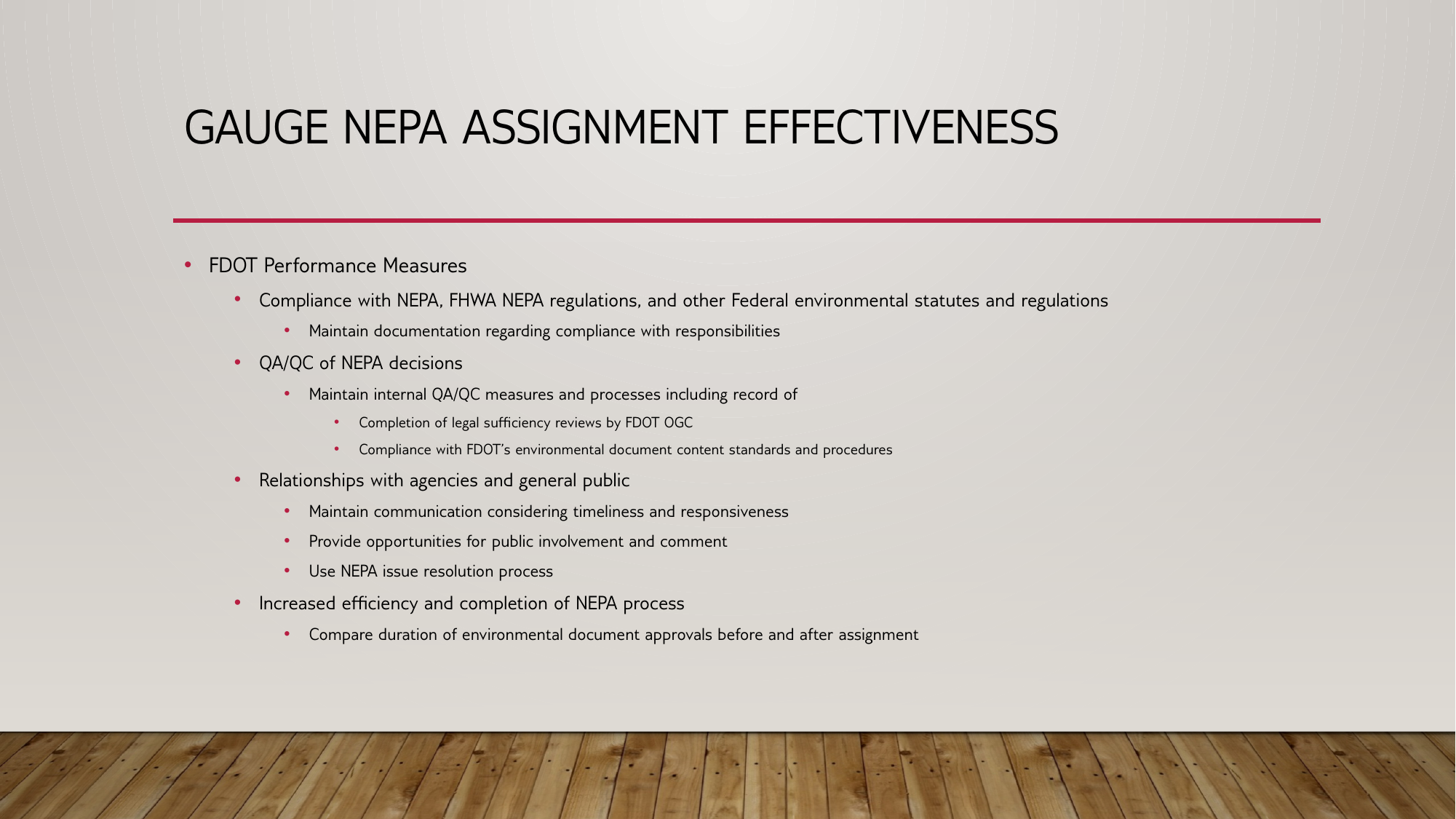

# Gauge NEPA Assignment Effectiveness
FDOT Performance Measures
Compliance with NEPA, FHWA NEPA regulations, and other Federal environmental statutes and regulations
Maintain documentation regarding compliance with responsibilities
QA/QC of NEPA decisions
Maintain internal QA/QC measures and processes including record of
Completion of legal sufficiency reviews by FDOT OGC
Compliance with FDOT’s environmental document content standards and procedures
Relationships with agencies and general public
Maintain communication considering timeliness and responsiveness
Provide opportunities for public involvement and comment
Use NEPA issue resolution process
Increased efficiency and completion of NEPA process
Compare duration of environmental document approvals before and after assignment